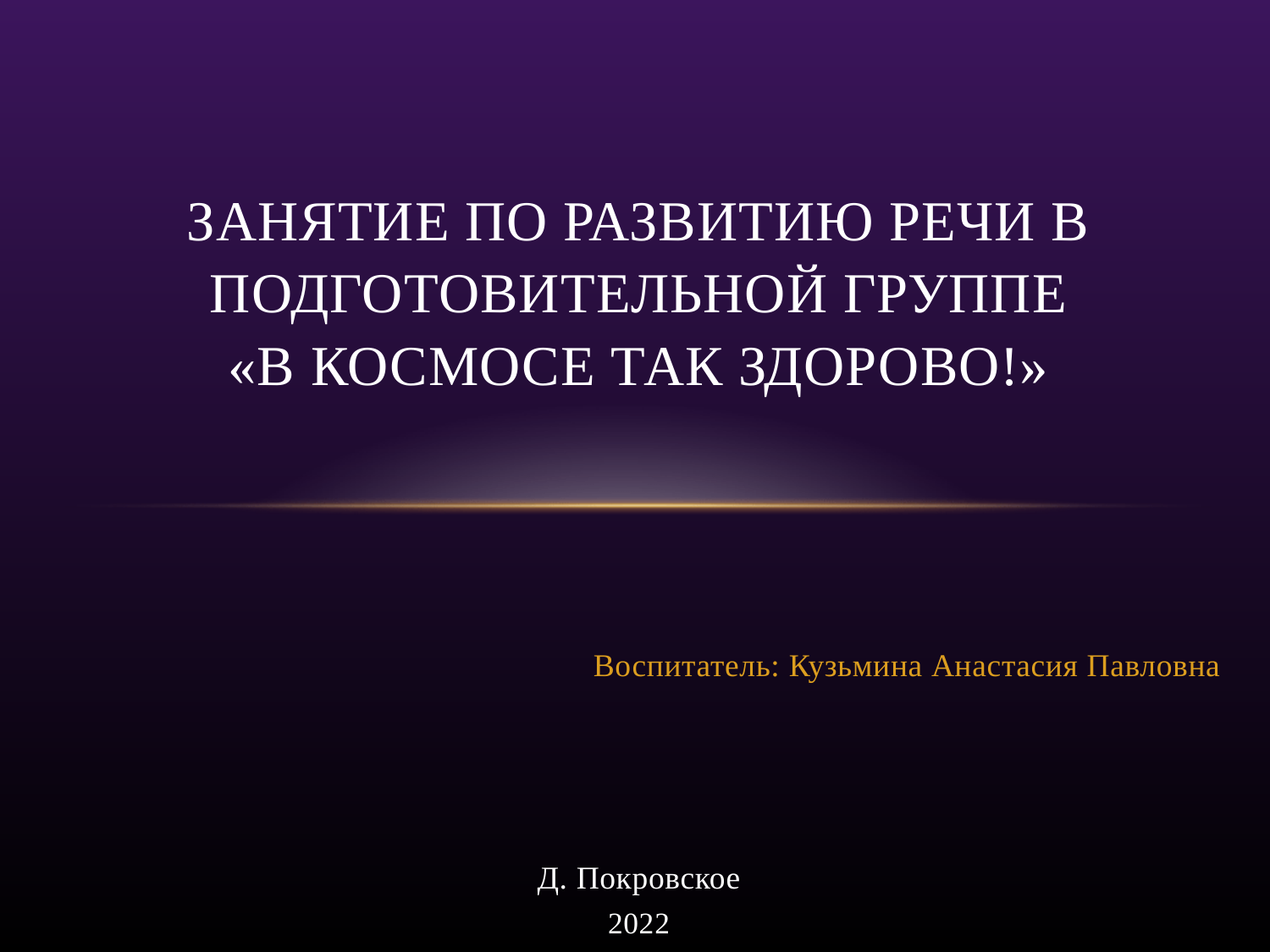

# Занятие по развитию речи в подготовительной группе «В космосе так здорово!»
Воспитатель: Кузьмина Анастасия Павловна
Д. Покровское
2022